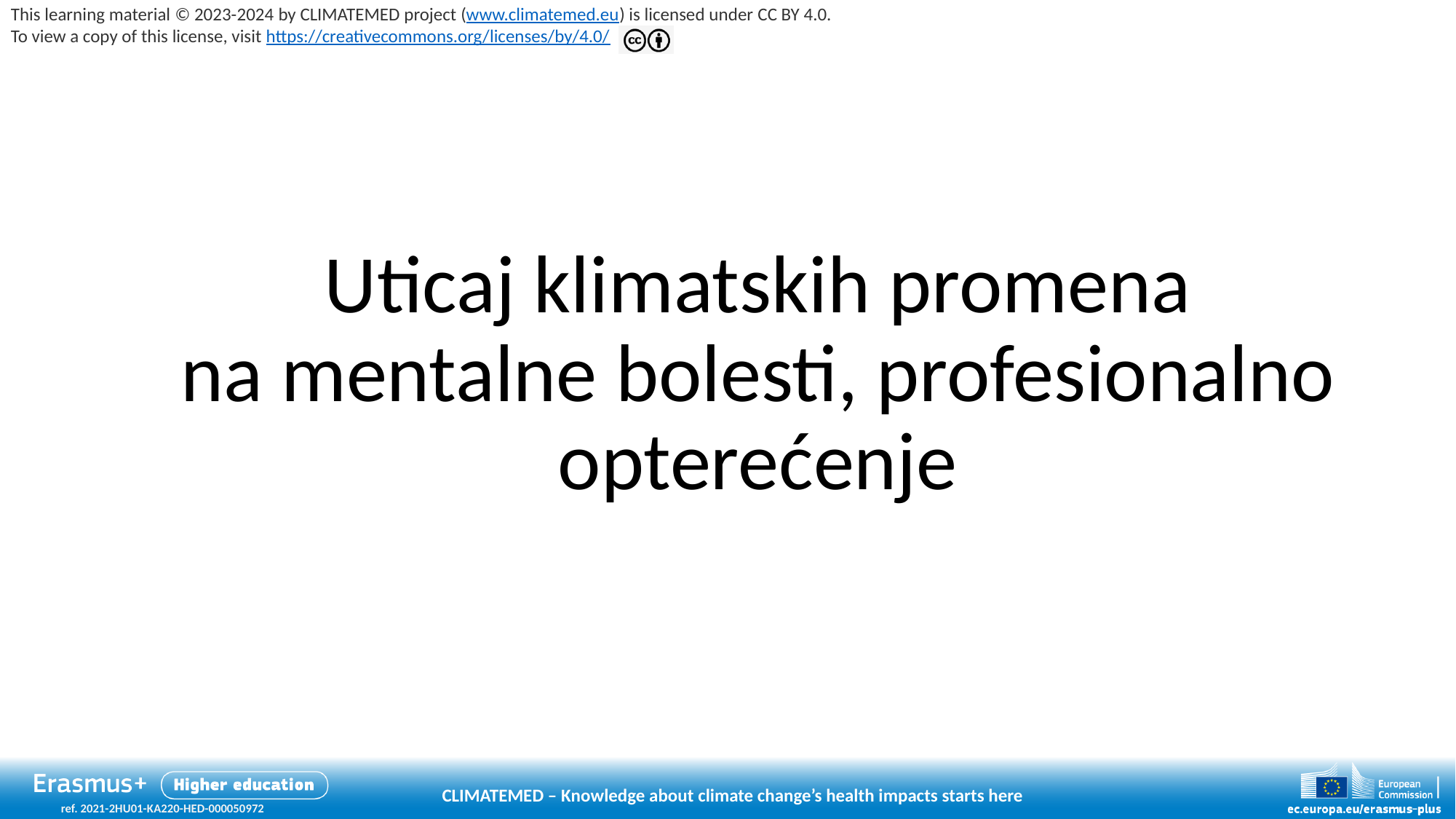

# Uticaj klimatskih promena na mentalne bolesti, profesionalno opterećenje